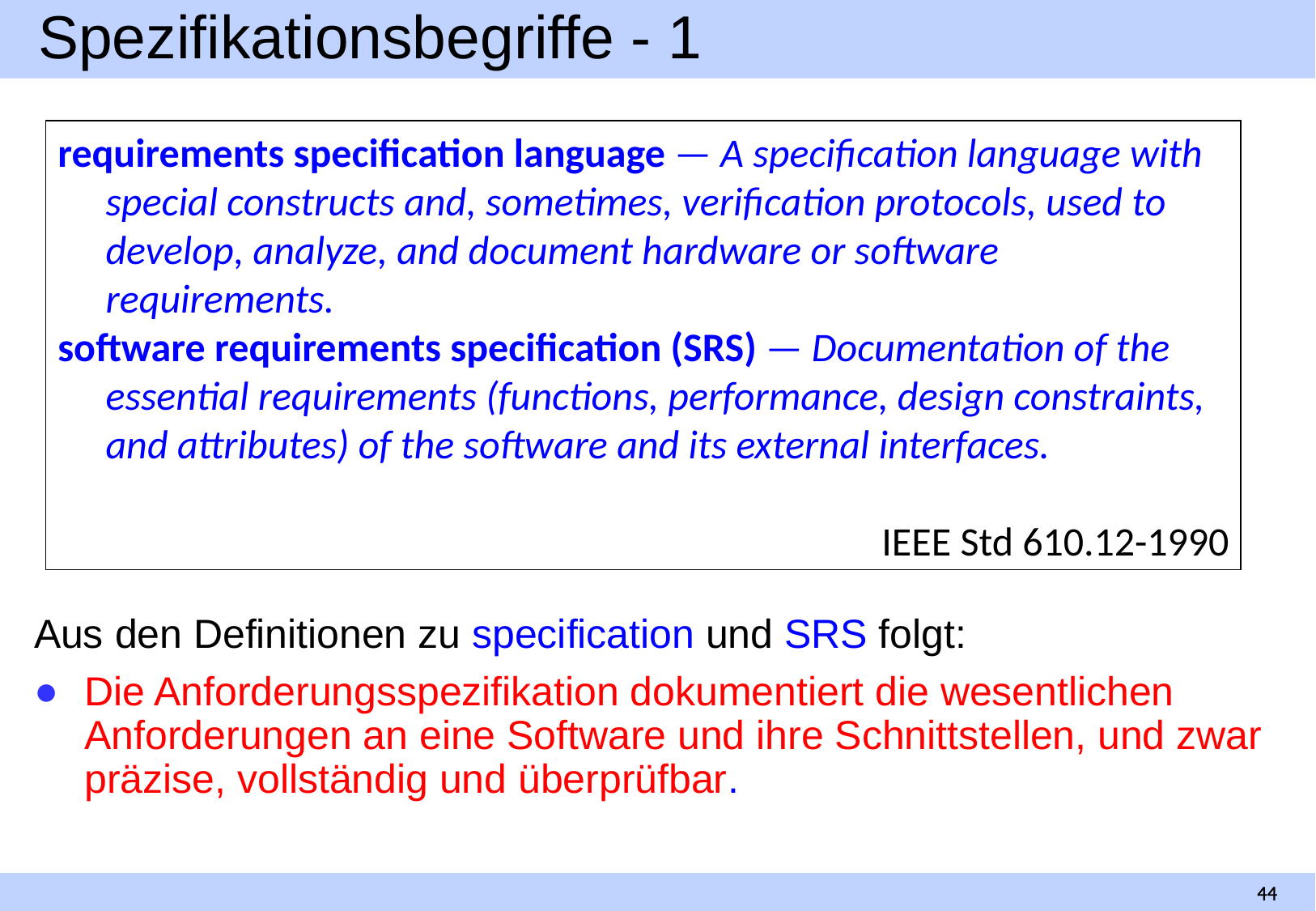

# Spezifikationsbegriffe - 1
requirements specification language — A specification language with special constructs and, sometimes, verification protocols, used to develop, analyze, and document hardware or software requirements.
software requirements specification (SRS) — Documentation of the essential requirements (functions, performance, design constraints, and attributes) of the software and its external interfaces.
IEEE Std 610.12-1990
Aus den Definitionen zu specification und SRS folgt:
Die Anforderungsspezifikation dokumentiert die wesentlichen Anforderungen an eine Software und ihre Schnittstellen, und zwar präzise, vollständig und überprüfbar.

44